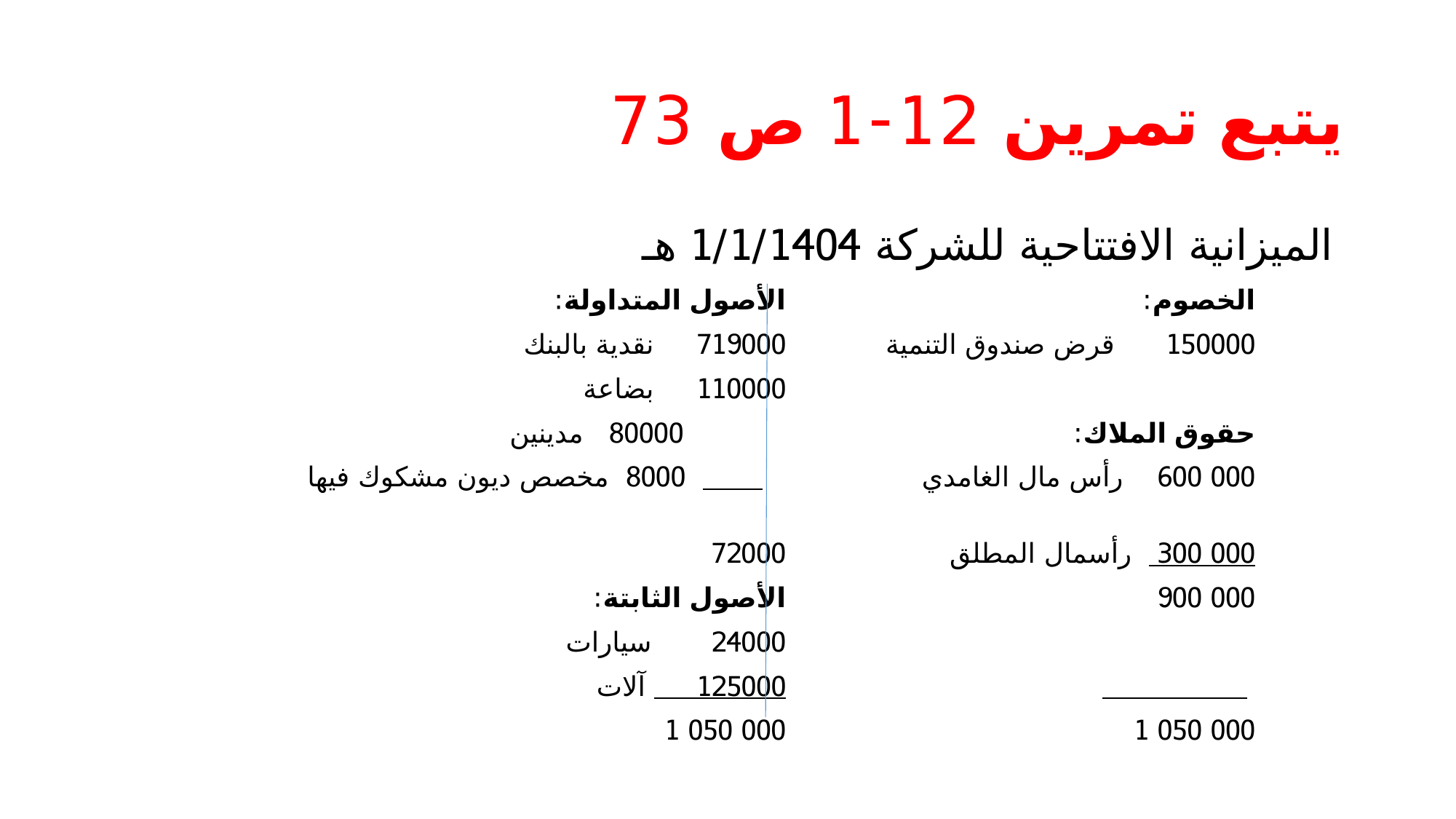

# يتبع تمرين 12-1 ص 73
 الميزانية الافتتاحية للشركة 1/1/1404 هـ

| الأصول المتداولة: | الخصوم: |
| --- | --- |
| 719000 نقدية بالبنك | 150000 قرض صندوق التنمية |
| 110000 بضاعة |  |
| 80000 مدينين | حقوق الملاك: |
| 0 8000 مخصص ديون مشكوك فيها | 000 600 رأس مال الغامدي |
| 72000 | 000 300 رأسمال المطلق |
| الأصول الثابتة: | 000 900 |
| 24000 سيارات |  |
| 125000 آلات | . . |
| 000 050 1 | 000 050 1 |